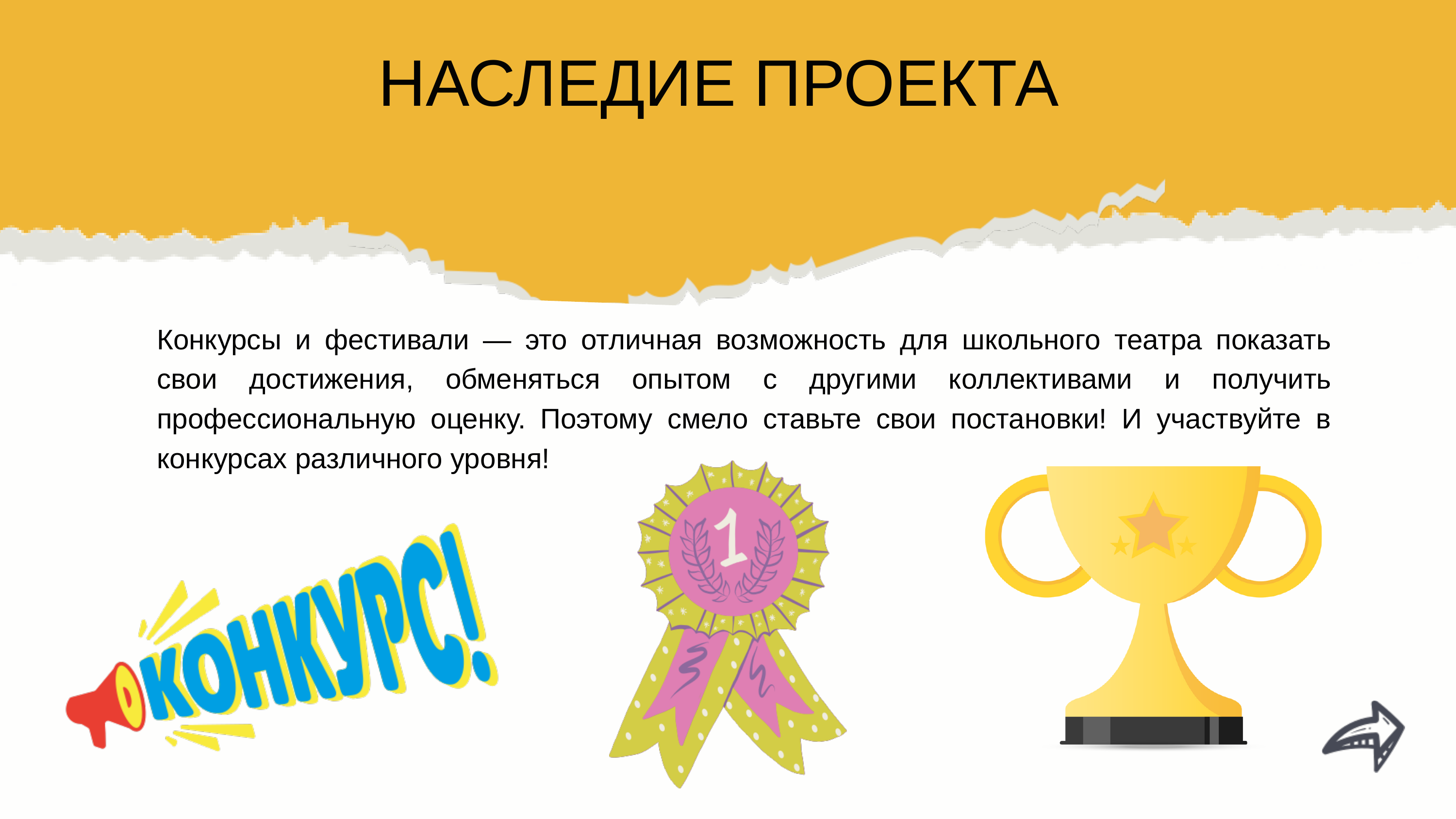

НАСЛЕДИЕ ПРОЕКТА

Конкурсы и фестивали — это отличная возможность для школьного театра показать свои достижения, обменяться опытом с другими коллективами и получить профессиональную оценку. Поэтому смело ставьте свои постановки! И участвуйте в конкурсах различного уровня!